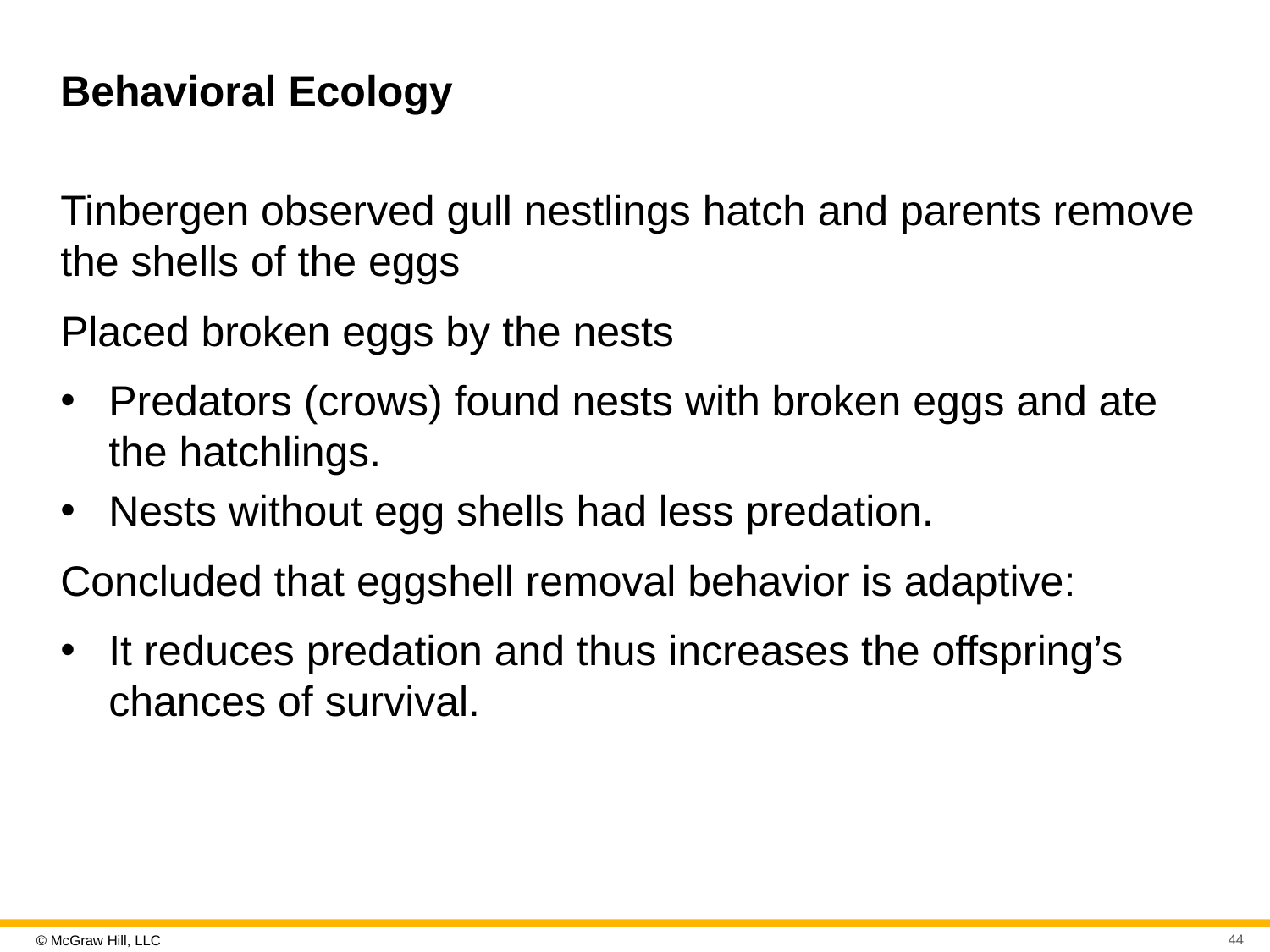

# Behavioral Ecology
Tinbergen observed gull nestlings hatch and parents remove the shells of the eggs
Placed broken eggs by the nests
Predators (crows) found nests with broken eggs and ate the hatchlings.
Nests without egg shells had less predation.
Concluded that eggshell removal behavior is adaptive:
It reduces predation and thus increases the offspring’s chances of survival.
44